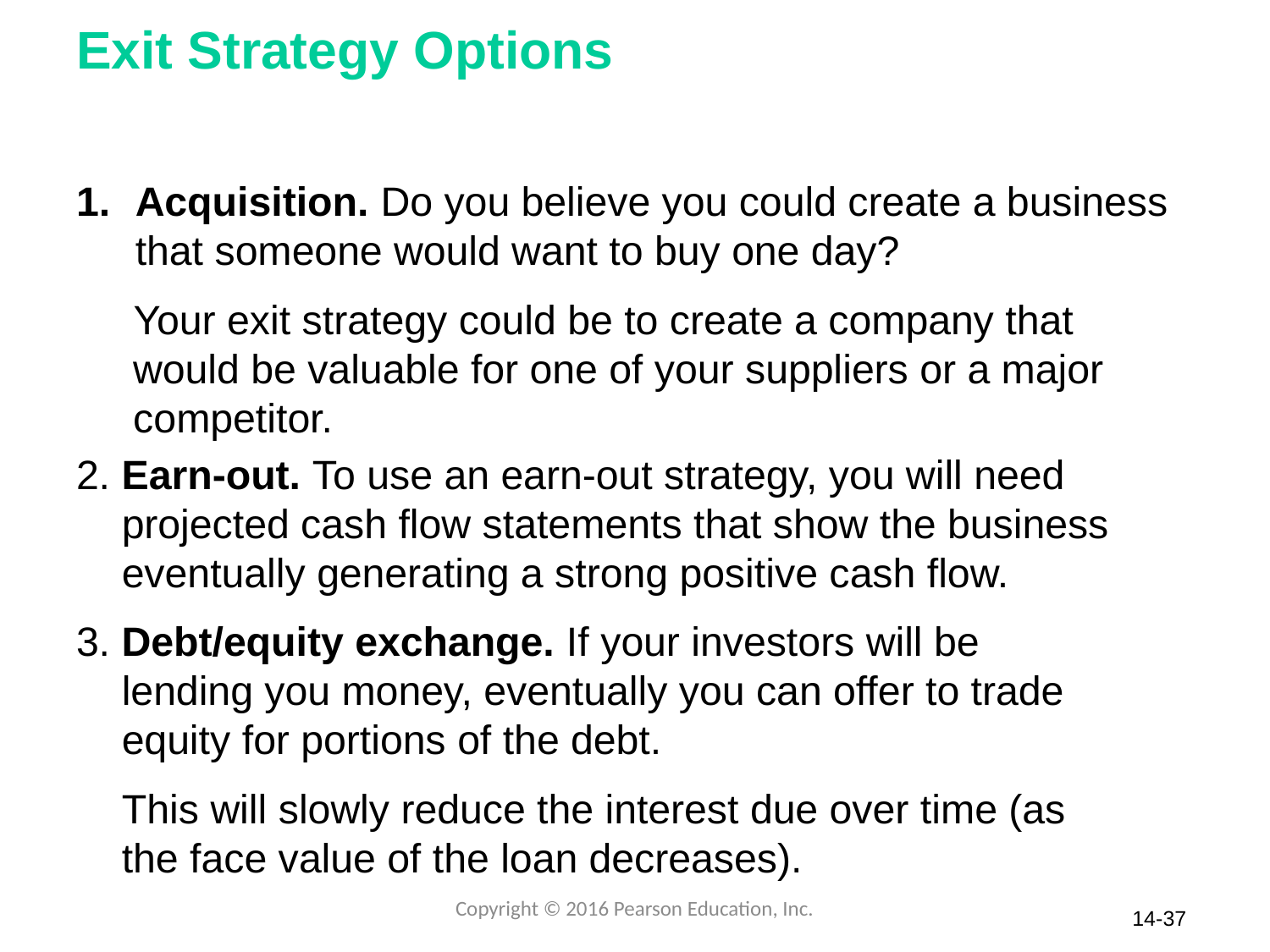

# Exit Strategy Options
Acquisition. Do you believe you could create a business that someone would want to buy one day?

     Your exit strategy could be to create a company that
     would be valuable for one of your suppliers or a major
     competitor.
2. Earn-out. To use an earn-out strategy, you will need
    projected cash flow statements that show the business
    eventually generating a strong positive cash flow.

3. Debt/equity exchange. If your investors will be
    lending you money, eventually you can offer to trade
    equity for portions of the debt.

    This will slowly reduce the interest due over time (as
    the face value of the loan decreases).

Copyright © 2016 Pearson Education, Inc.